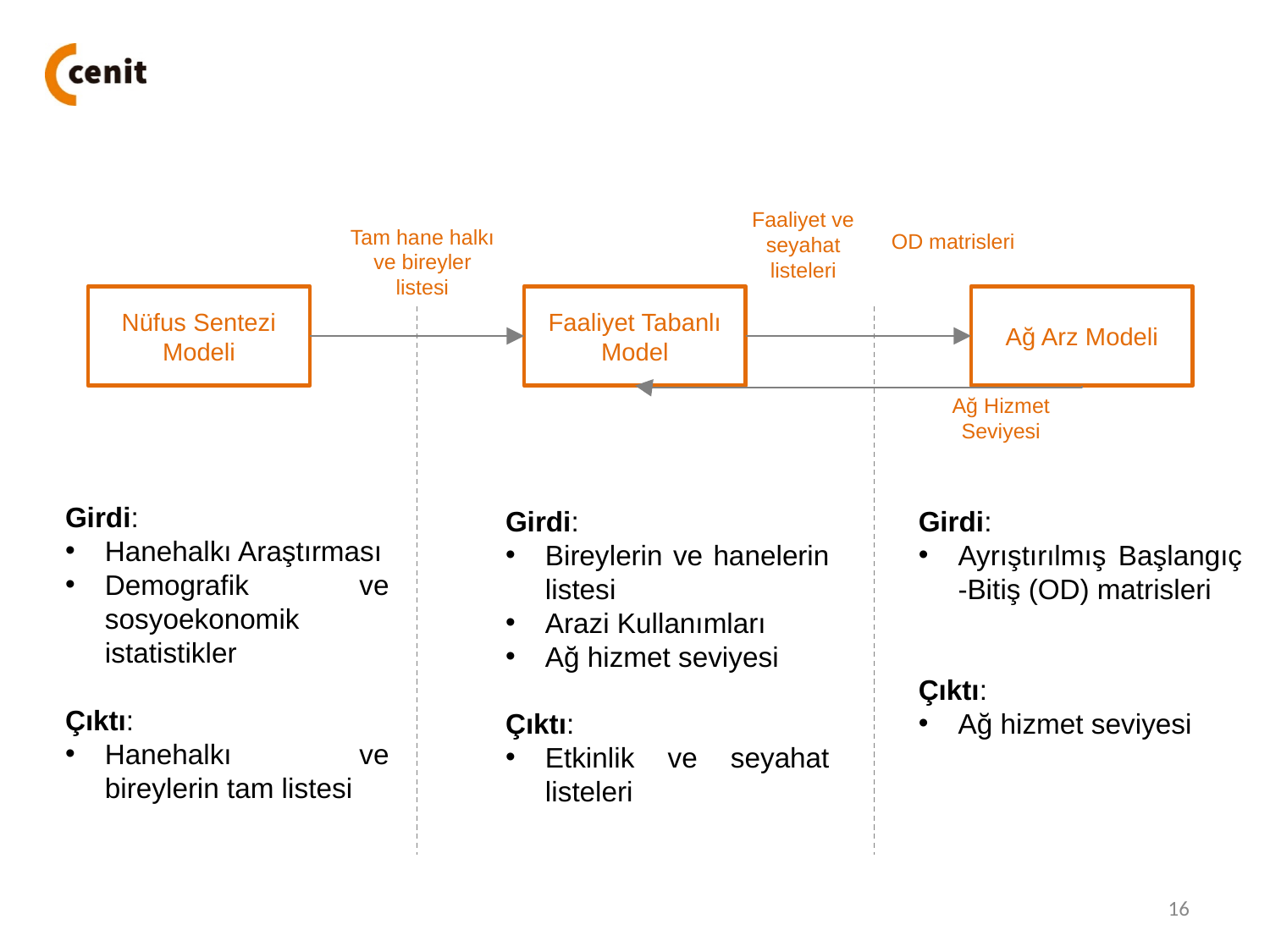

OD matrisleri
Faaliyet ve seyahat listeleri
Tam hane halkı ve bireyler listesi
Nüfus Sentezi Modeli
Faaliyet Tabanlı Model
Ağ Arz Modeli
Ağ Hizmet Seviyesi
Girdi:
Hanehalkı Araştırması
Demografik ve sosyoekonomik istatistikler

Çıktı:
Hanehalkı ve bireylerin tam listesi
Girdi:
Bireylerin ve hanelerin listesi
Arazi Kullanımları
Ağ hizmet seviyesi

Çıktı:
Etkinlik ve seyahat listeleri
Girdi:
Ayrıştırılmış Başlangıç -Bitiş (OD) matrisleri

Çıktı:
Ağ hizmet seviyesi
16